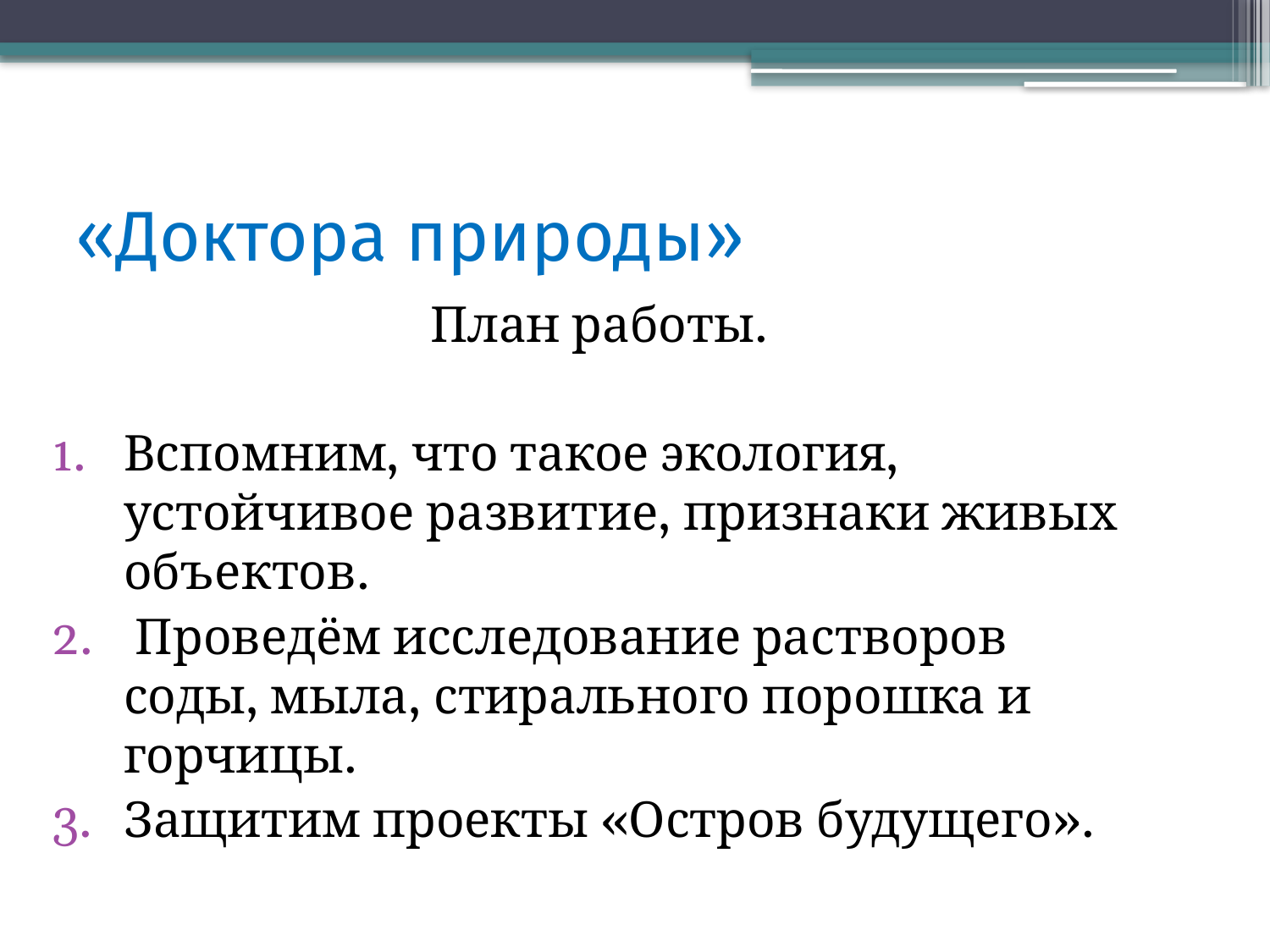

# «Доктора природы»

План работы.

Вспомним, что такое экология, устойчивое развитие, признаки живых объектов.
 Проведём исследование растворов соды, мыла, стирального порошка и горчицы.
Защитим проекты «Остров будущего».